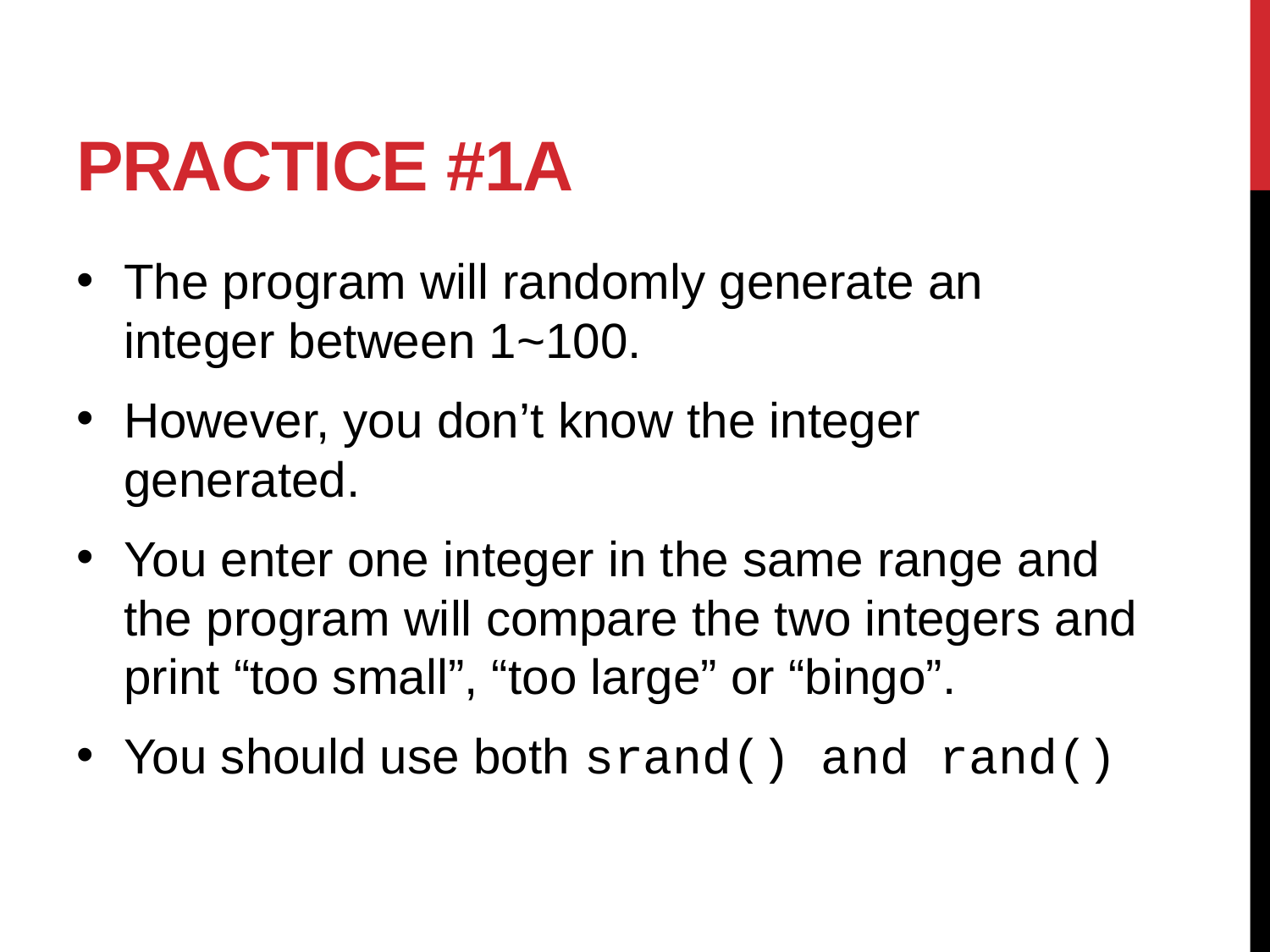

# Practice #1a
The program will randomly generate an integer between 1~100.
However, you don’t know the integer generated.
You enter one integer in the same range and the program will compare the two integers and print “too small”, “too large” or “bingo”.
You should use both srand() and rand()